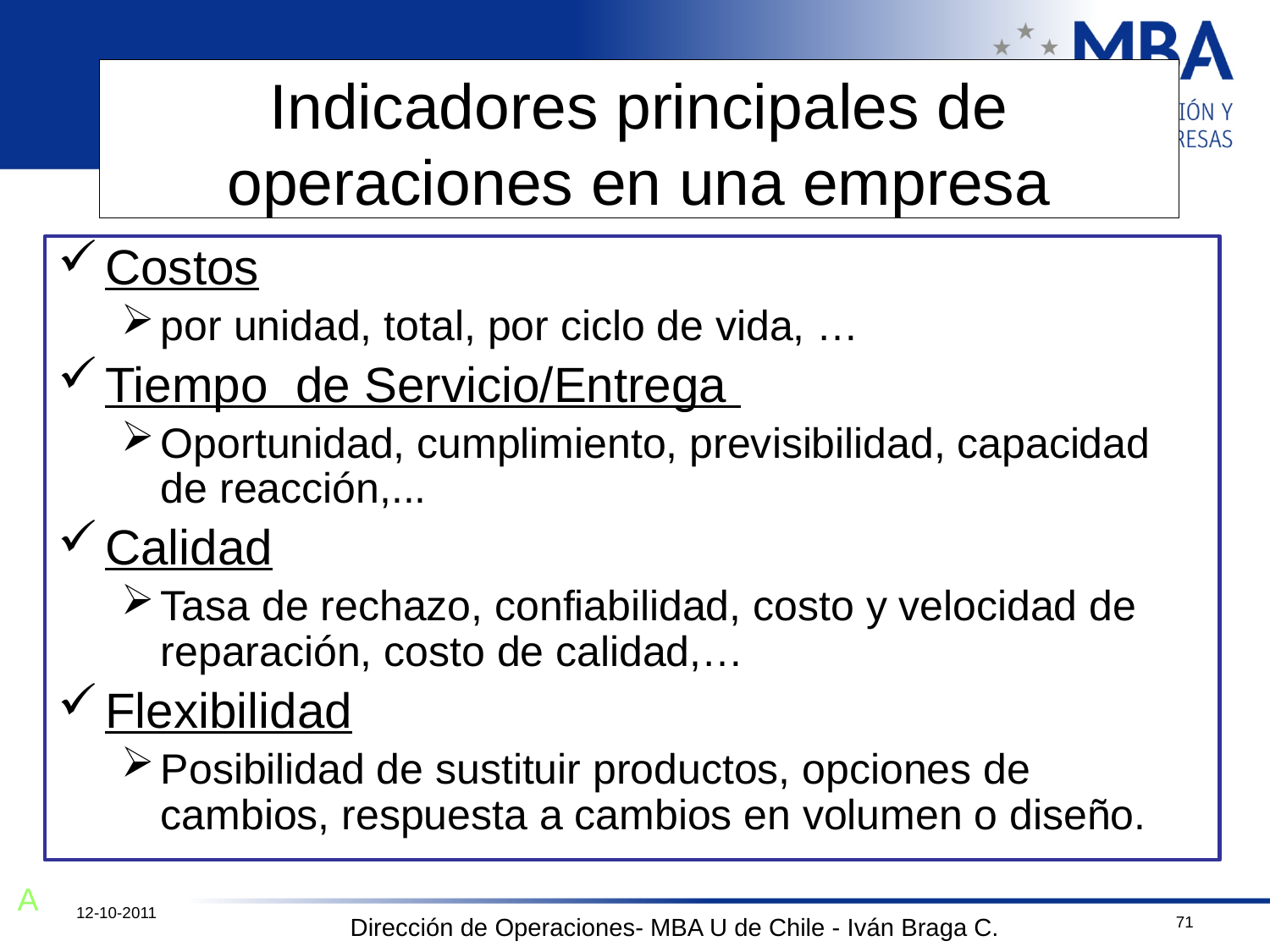

# Indicadores principales de operaciones en una empresa
Costos
por unidad, total, por ciclo de vida, …
Tiempo  de Servicio/Entrega
Oportunidad, cumplimiento, previsibilidad, capacidad de reacción,...
Calidad
Tasa de rechazo, confiabilidad, costo y velocidad de reparación, costo de calidad,…
Flexibilidad
Posibilidad de sustituir productos, opciones de cambios, respuesta a cambios en volumen o diseño.
A
12-10-2011

71